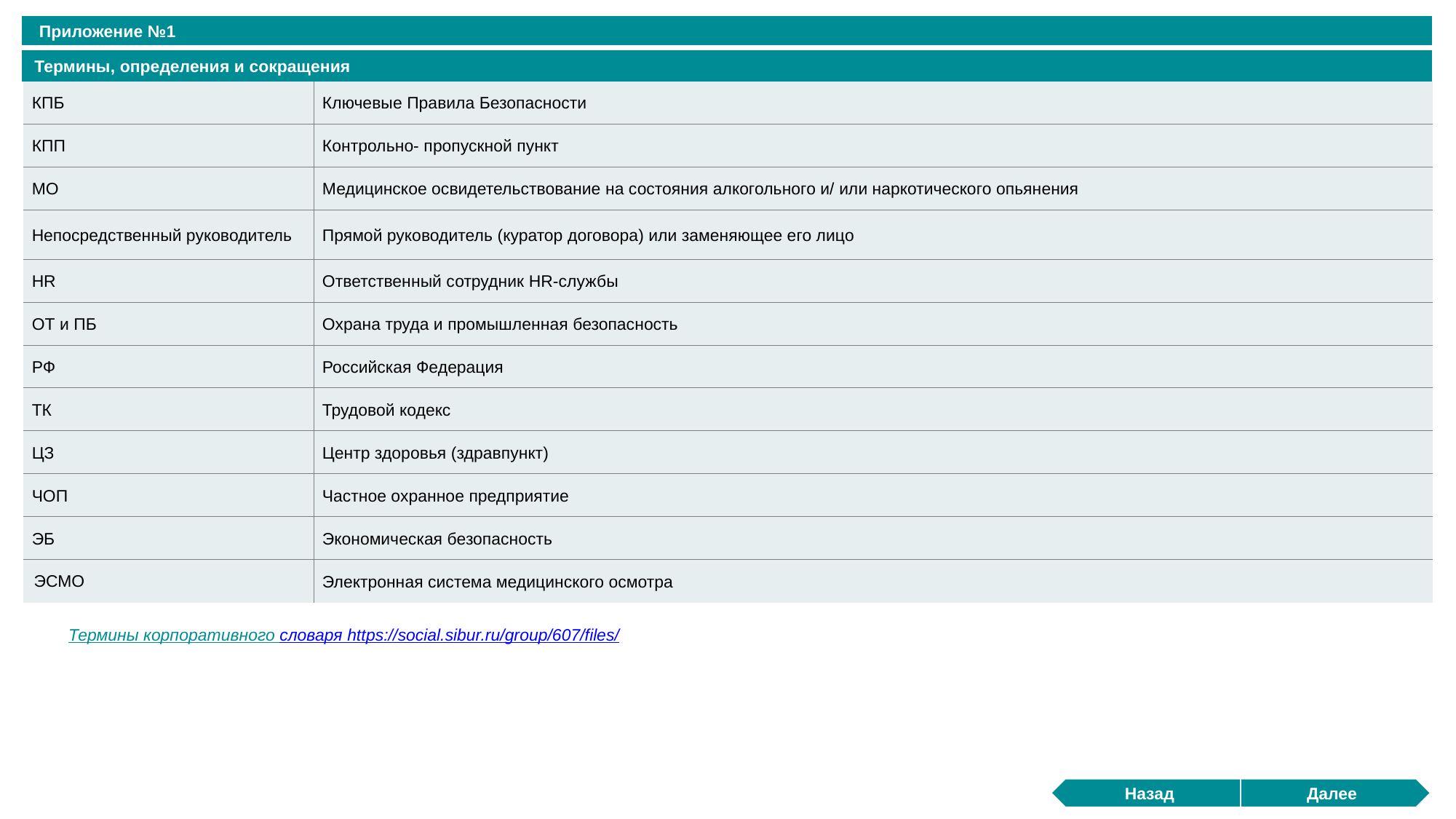

Приложение №1
Термины, определения и сокращения
| КПБ | Ключевые Правила Безопасности |
| --- | --- |
| КПП | Контрольно- пропускной пункт |
| МО | Медицинское освидетельствование на состояния алкогольного и/ или наркотического опьянения |
| Непосредственный руководитель | Прямой руководитель (куратор договора) или заменяющее его лицо |
| HR | Ответственный сотрудник HR-службы |
| ОТ и ПБ | Охрана труда и промышленная безопасность |
| РФ | Российская Федерация |
| ТК | Трудовой кодекс |
| ЦЗ | Центр здоровья (здравпункт) |
| ЧОП | Частное охранное предприятие |
| ЭБ | Экономическая безопасность |
| ЭСМО | Электронная система медицинского осмотра |
Термины корпоративного словаря https://social.sibur.ru/group/607/files/
Назад
Далее